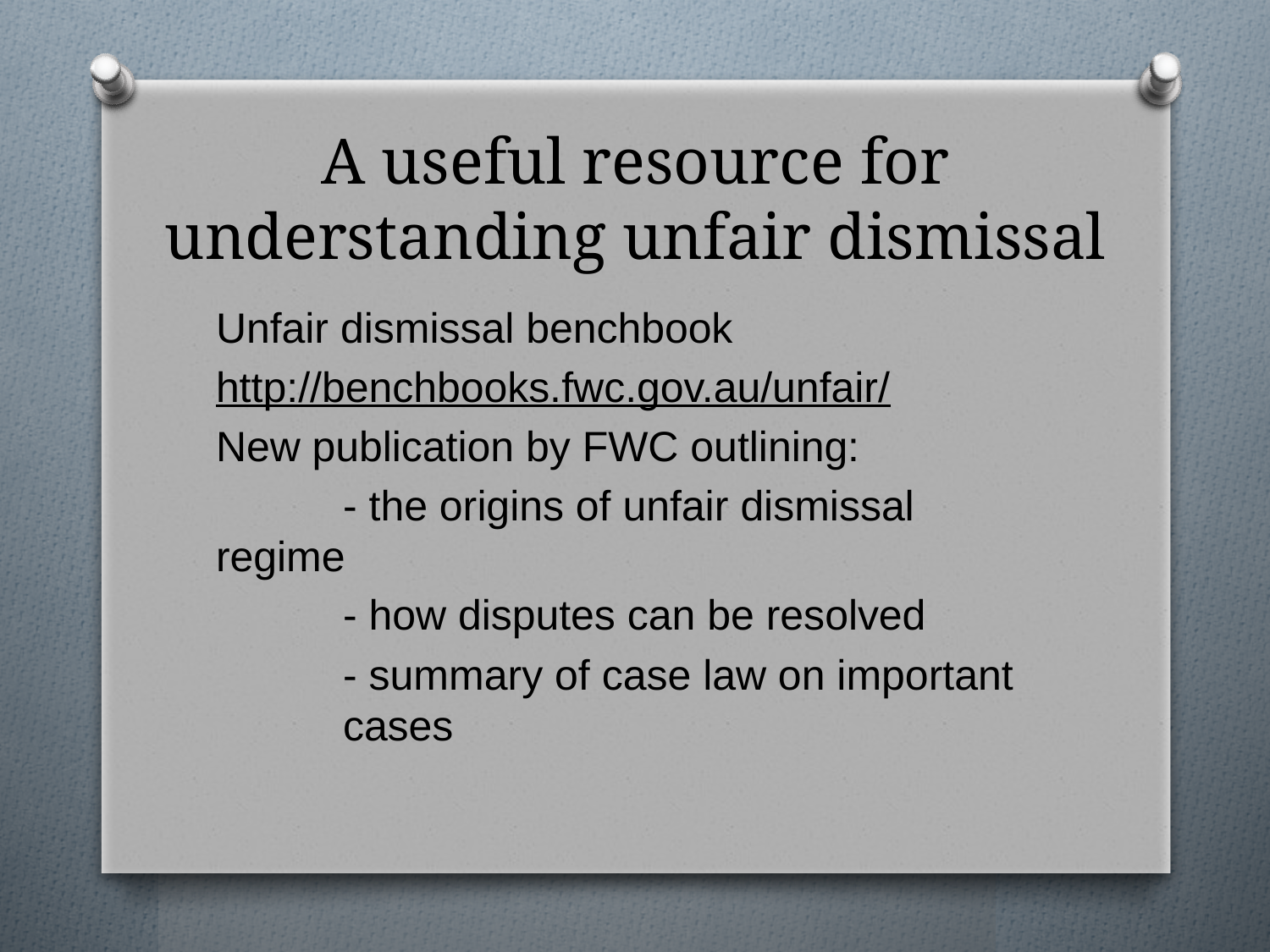

# A useful resource for understanding unfair dismissal
Unfair dismissal benchbook
http://benchbooks.fwc.gov.au/unfair/
New publication by FWC outlining:
	- the origins of unfair dismissal regime
	- how disputes can be resolved
	- summary of case law on important 	cases